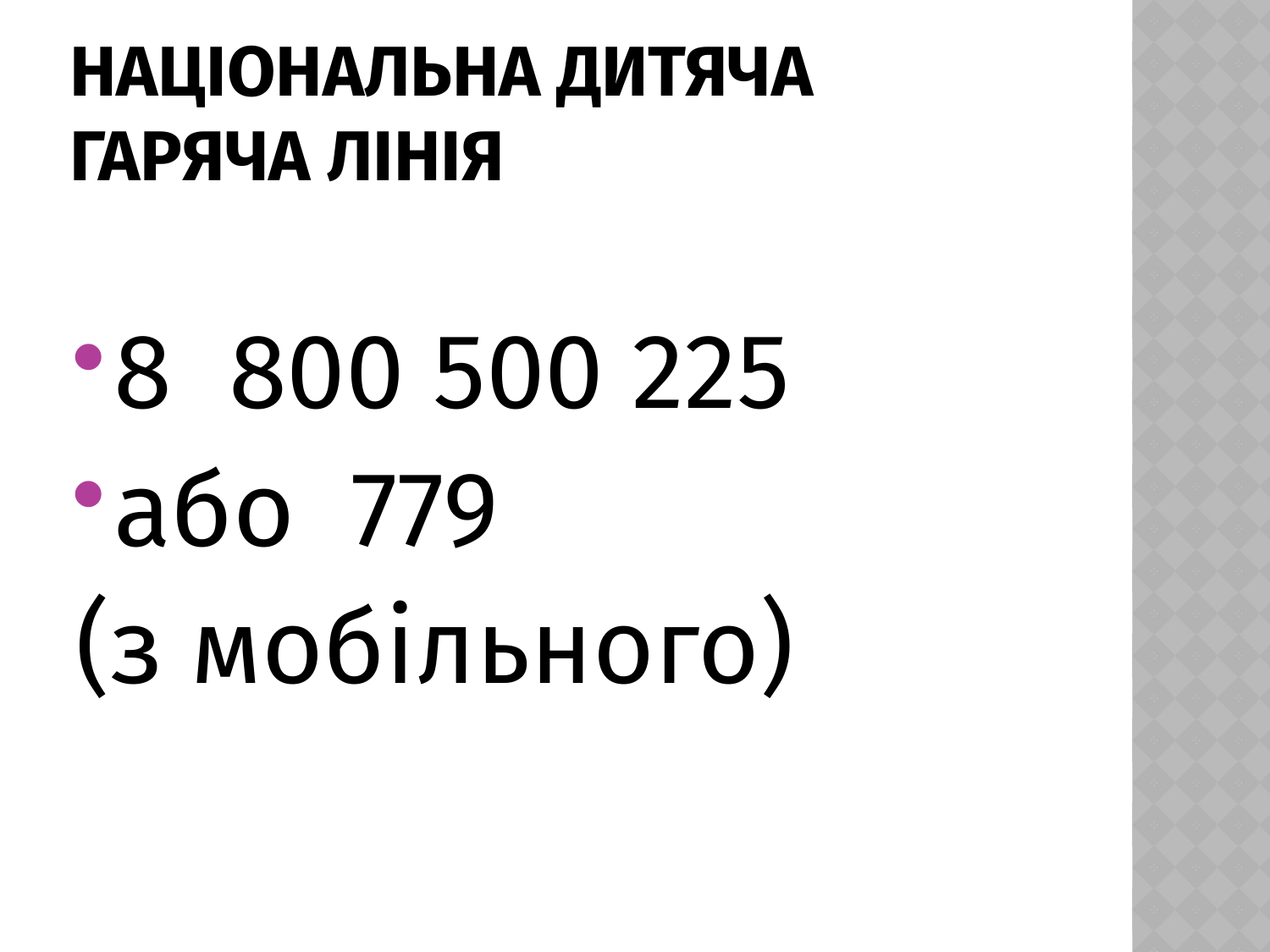

# Національна дитяча гаряча лінія

8  800 500 225
або  779
(з мобільного)